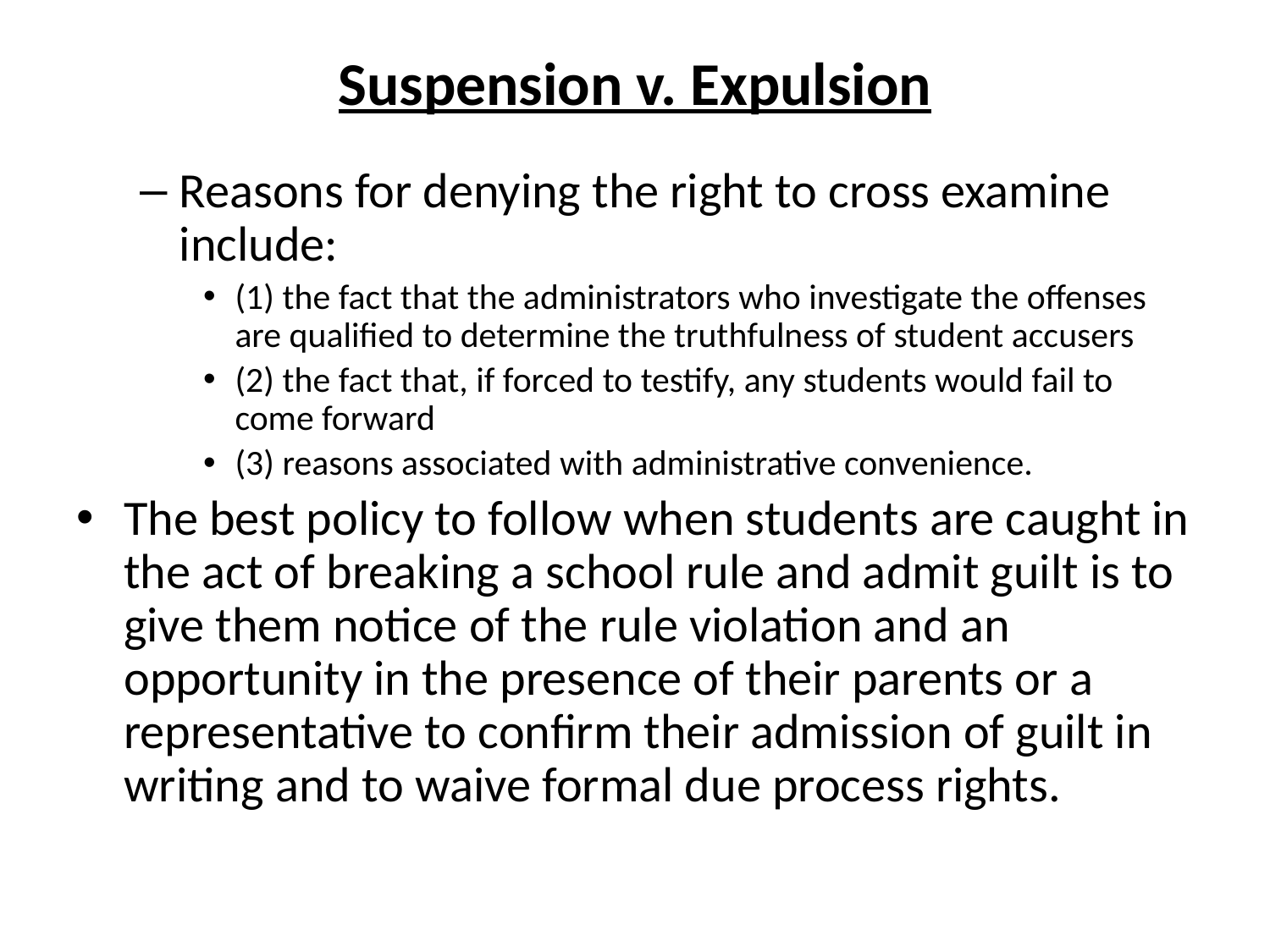

# Suspension v. Expulsion
Reasons for denying the right to cross examine include:
(1) the fact that the administrators who investigate the offenses are qualified to determine the truthfulness of student accusers
(2) the fact that, if forced to testify, any students would fail to come forward
(3) reasons associated with administrative convenience.
The best policy to follow when students are caught in the act of breaking a school rule and admit guilt is to give them notice of the rule violation and an opportunity in the presence of their parents or a representative to confirm their admission of guilt in writing and to waive formal due process rights.